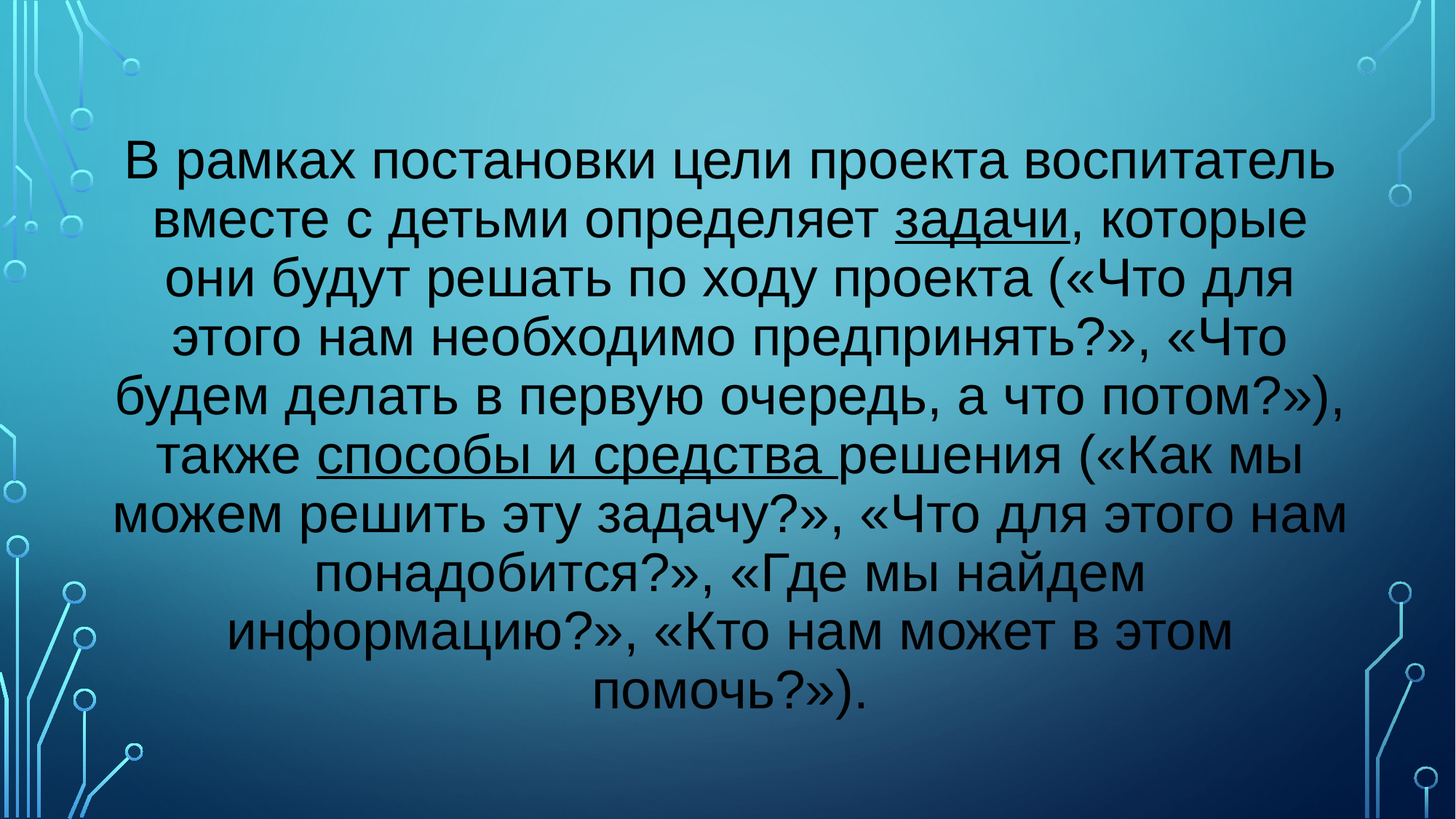

В рамках постановки цели проекта воспитатель вместе с детьми определяет задачи, которые они будут решать по ходу проекта («Что для этого нам необходимо предпринять?», «Что будем делать в первую очередь, а что потом?»), также способы и средства решения («Как мы можем решить эту задачу?», «Что для этого нам понадобится?», «Где мы найдем информацию?», «Кто нам может в этом помочь?»).